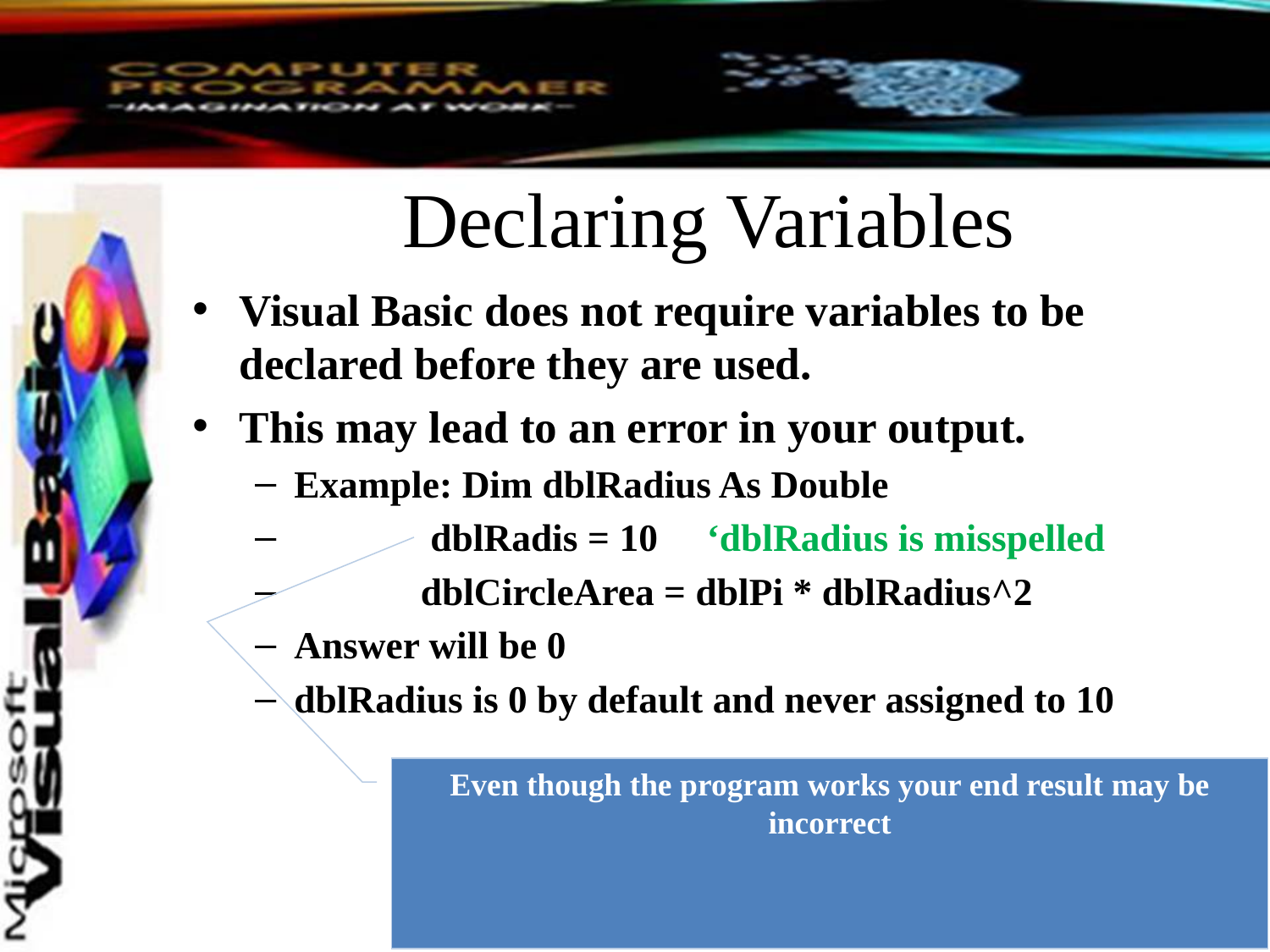

# Declaring Variables
Visual Basic does not require variables to be declared before they are used.
This may lead to an error in your output.
Example: Dim dblRadius As Double
              dblRadis = 10     ‘dblRadius is misspelled
             dblCircleArea = dblPi * dblRadius^2
Answer will be 0
dblRadius is 0 by default and never assigned to 10
Even though the program works your end result may be incorrect